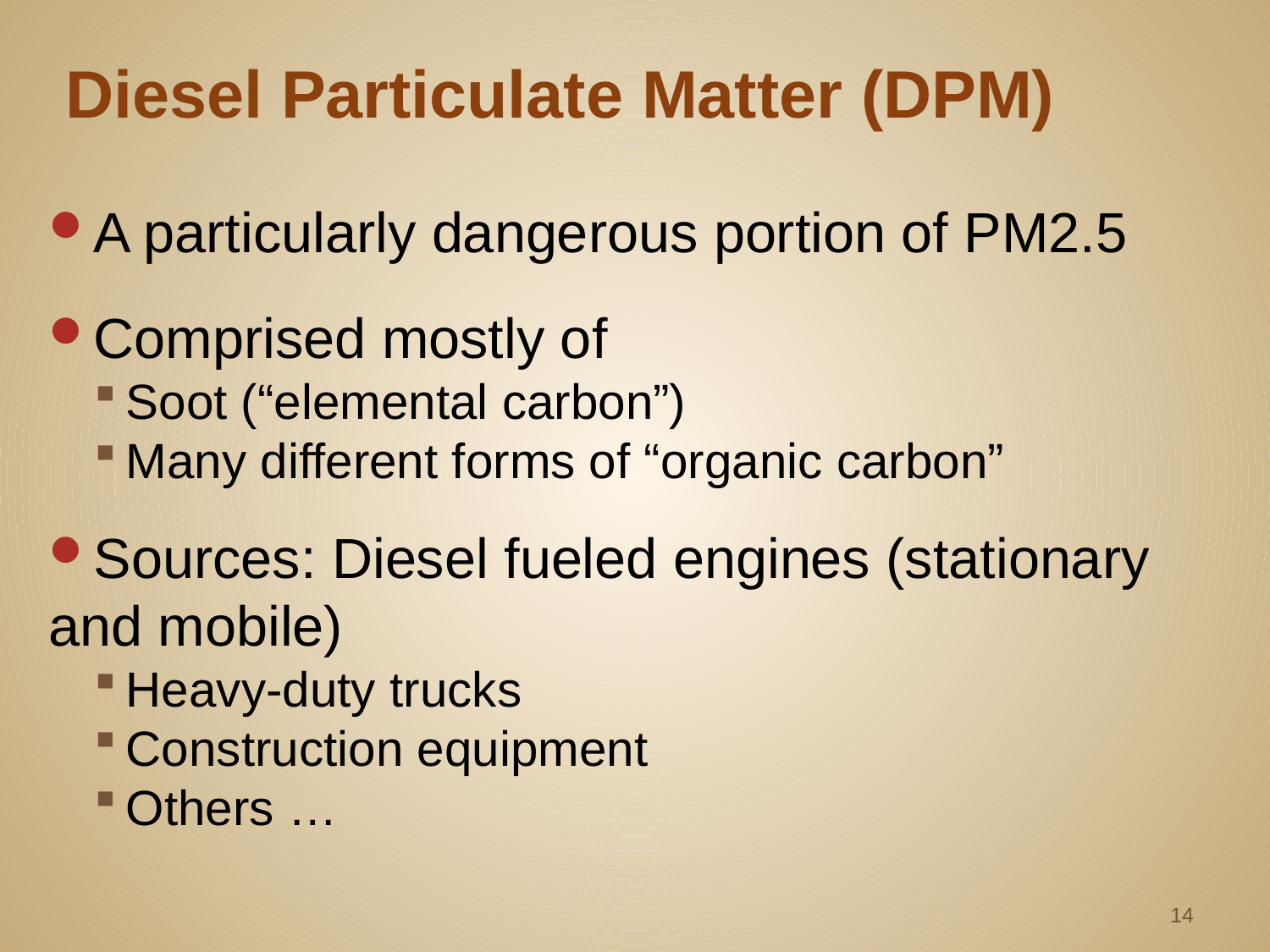

# Diesel Particulate Matter (DPM)
A particularly dangerous portion of PM2.5

Comprised mostly of
Soot (“elemental carbon”)
Many different forms of “organic carbon”

Sources: Diesel fueled engines (stationary and mobile)
Heavy-duty trucks
Construction equipment
Others …
14